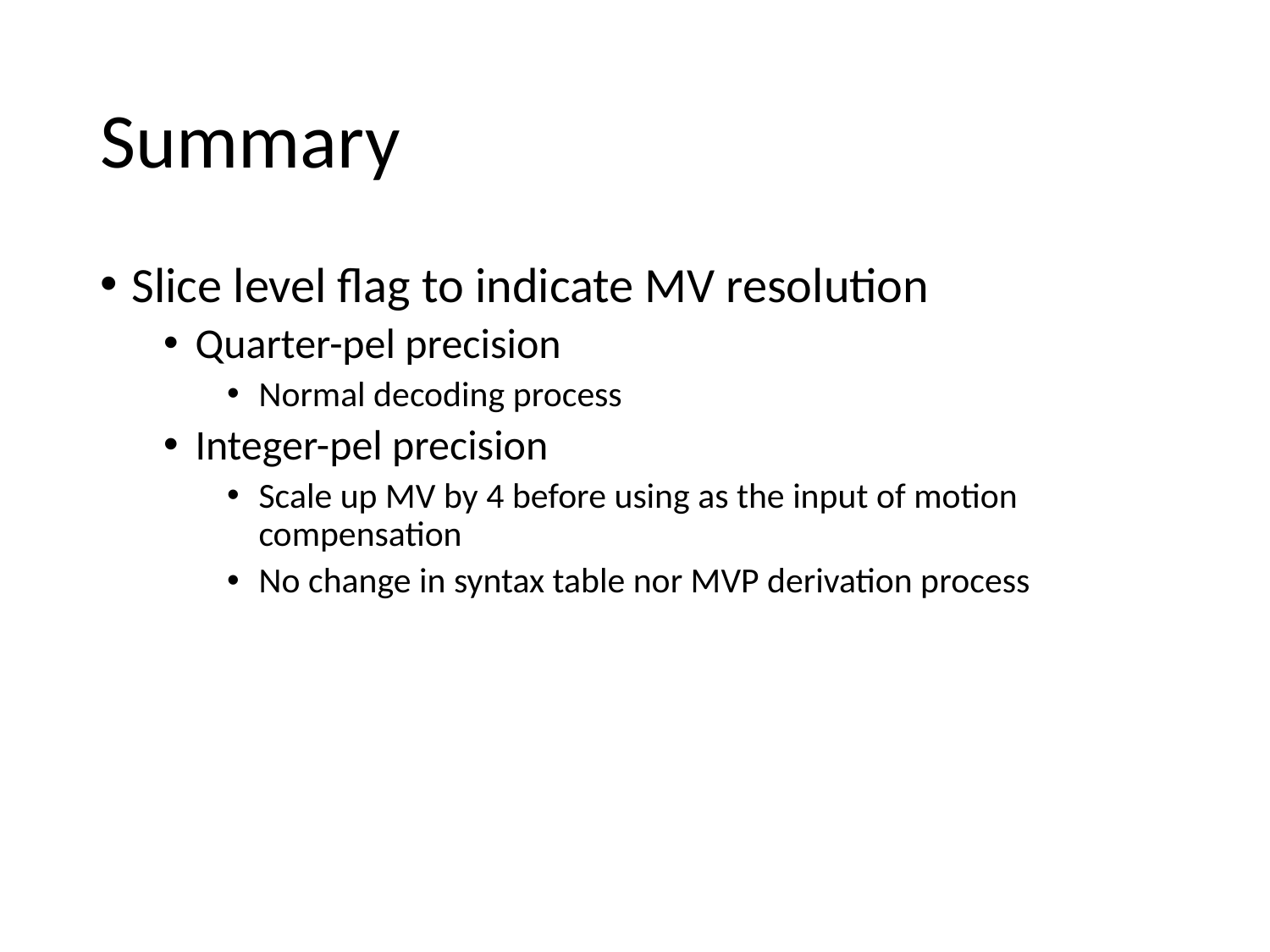

# Summary
Slice level flag to indicate MV resolution
Quarter-pel precision
Normal decoding process
Integer-pel precision
Scale up MV by 4 before using as the input of motion compensation
No change in syntax table nor MVP derivation process